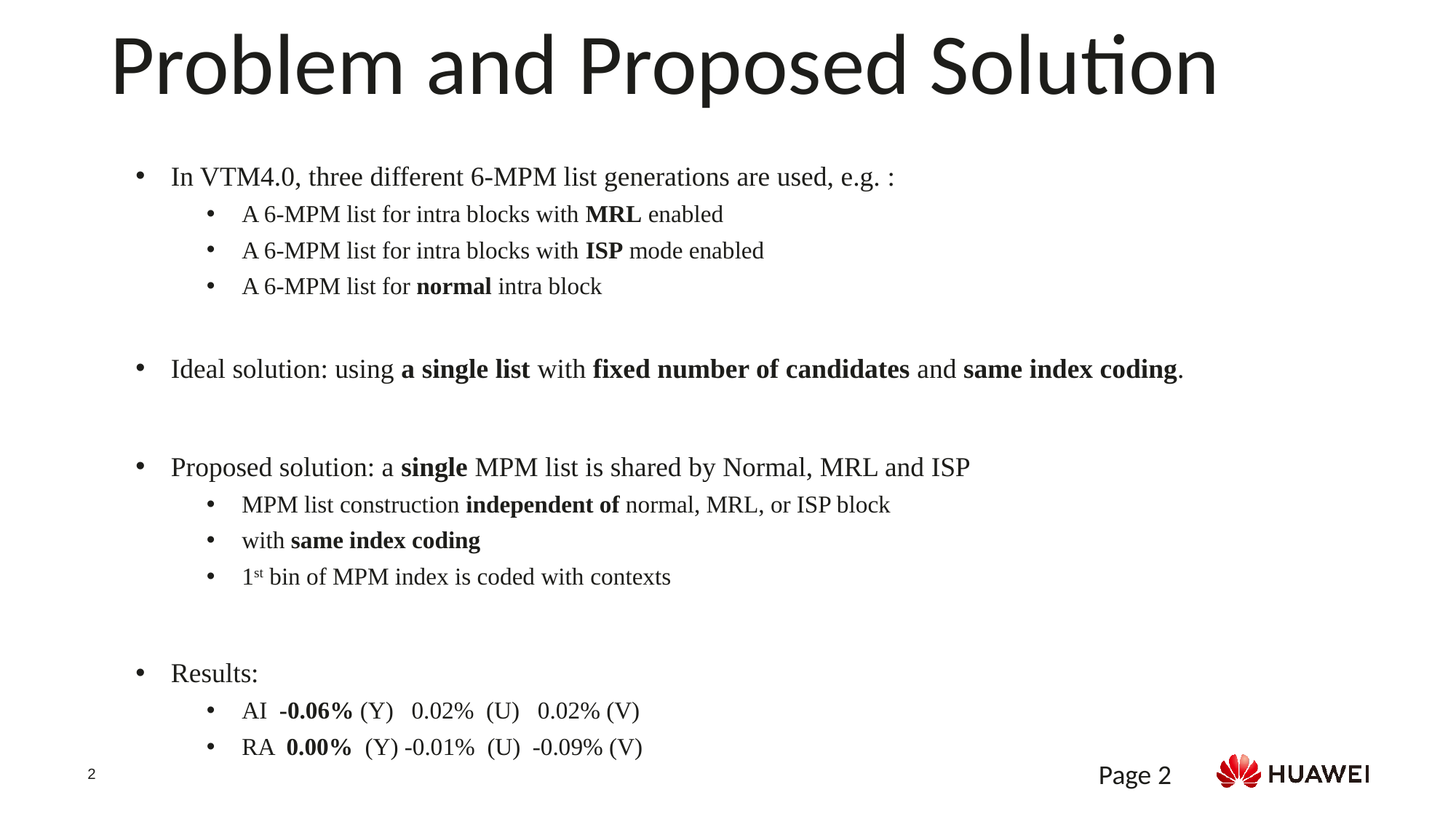

# Problem and Proposed Solution
In VTM4.0, three different 6-MPM list generations are used, e.g. :
A 6-MPM list for intra blocks with MRL enabled
A 6-MPM list for intra blocks with ISP mode enabled
A 6-MPM list for normal intra block

Ideal solution: using a single list with fixed number of candidates and same index coding.

Proposed solution: a single MPM list is shared by Normal, MRL and ISP
MPM list construction independent of normal, MRL, or ISP block
with same index coding
1st bin of MPM index is coded with contexts

Results:
AI  -0.06% (Y)   0.02%  (U)   0.02% (V)
RA  0.00%  (Y) -0.01%  (U)  -0.09% (V)

Page 2